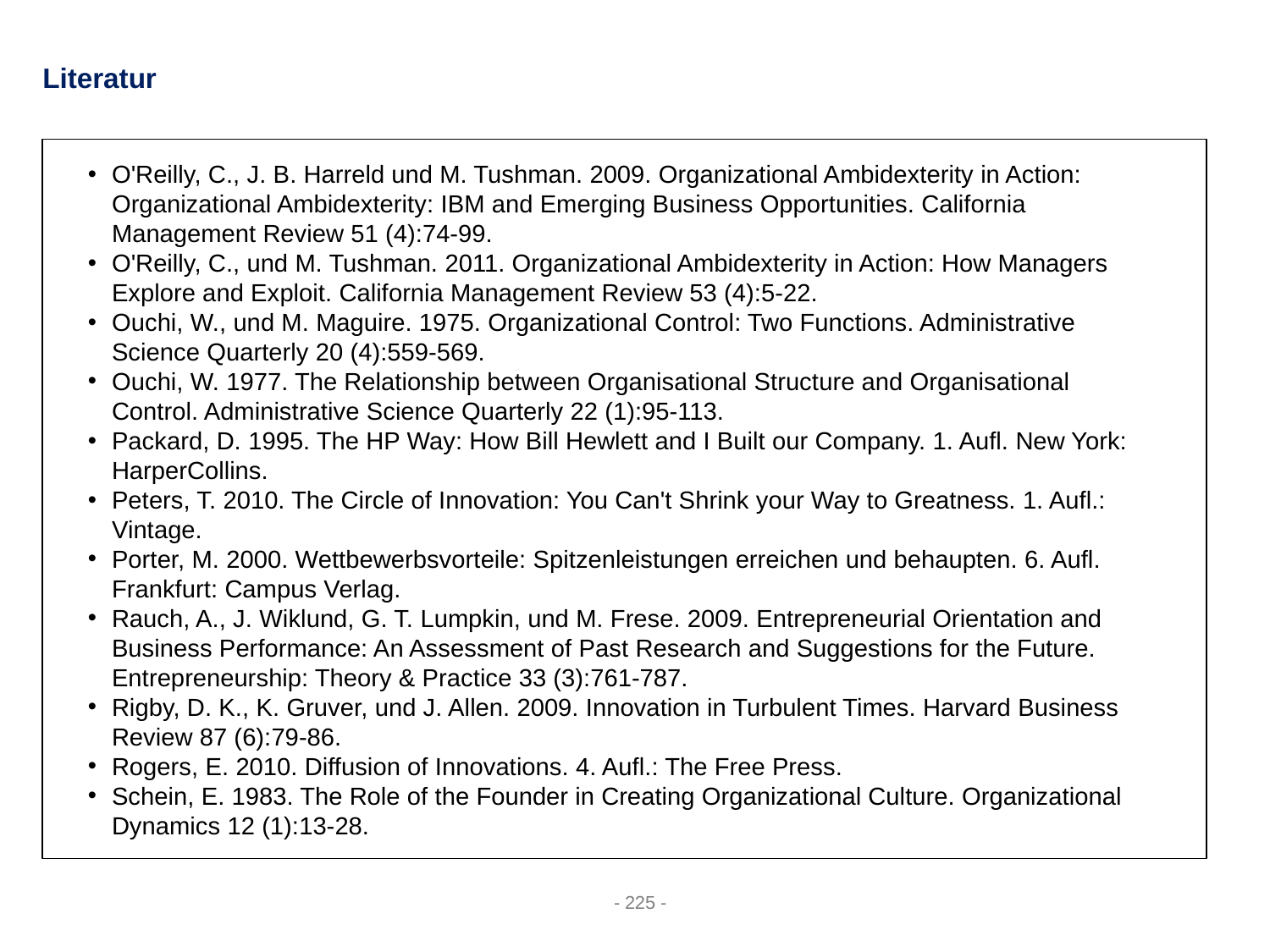

Literatur

O'Reilly, C., J. B. Harreld und M. Tushman. 2009. Organizational Ambidexterity in Action: Organizational Ambidexterity: IBM and Emerging Business Opportunities. California Management Review 51 (4):74-99.
O'Reilly, C., und M. Tushman. 2011. Organizational Ambidexterity in Action: How Managers Explore and Exploit. California Management Review 53 (4):5-22.
Ouchi, W., und M. Maguire. 1975. Organizational Control: Two Functions. Administrative Science Quarterly 20 (4):559-569.
Ouchi, W. 1977. The Relationship between Organisational Structure and Organisational Control. Administrative Science Quarterly 22 (1):95-113.
Packard, D. 1995. The HP Way: How Bill Hewlett and I Built our Company. 1. Aufl. New York: HarperCollins.
Peters, T. 2010. The Circle of Innovation: You Can't Shrink your Way to Greatness. 1. Aufl.: Vintage.
Porter, M. 2000. Wettbewerbsvorteile: Spitzenleistungen erreichen und behaupten. 6. Aufl. Frankfurt: Campus Verlag.
Rauch, A., J. Wiklund, G. T. Lumpkin, und M. Frese. 2009. Entrepreneurial Orientation and Business Performance: An Assessment of Past Research and Suggestions for the Future. Entrepreneurship: Theory & Practice 33 (3):761-787.
Rigby, D. K., K. Gruver, und J. Allen. 2009. Innovation in Turbulent Times. Harvard Business Review 87 (6):79-86.
Rogers, E. 2010. Diffusion of Innovations. 4. Aufl.: The Free Press.
Schein, E. 1983. The Role of the Founder in Creating Organizational Culture. Organizational Dynamics 12 (1):13-28.

- 225 -